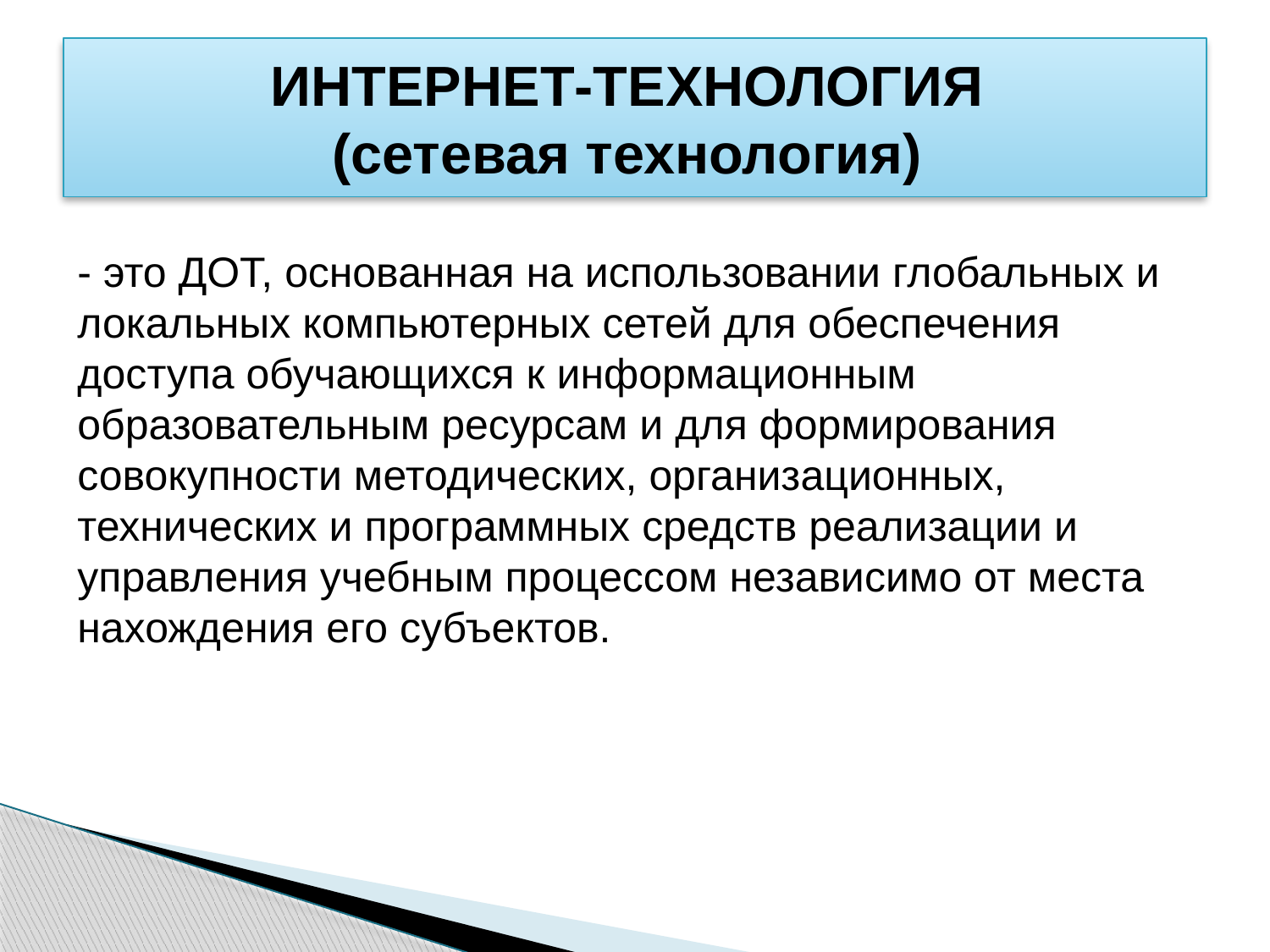

# Интернет-технология (сетевая технология)

- это ДОТ, основанная на использовании глобальных и локальных компьютерных сетей для обеспечения доступа обучающихся к информационным образовательным ресурсам и для формирования совокупности методических, организационных, технических и программных средств реализации и управления учебным процессом независимо от места нахождения его субъектов.